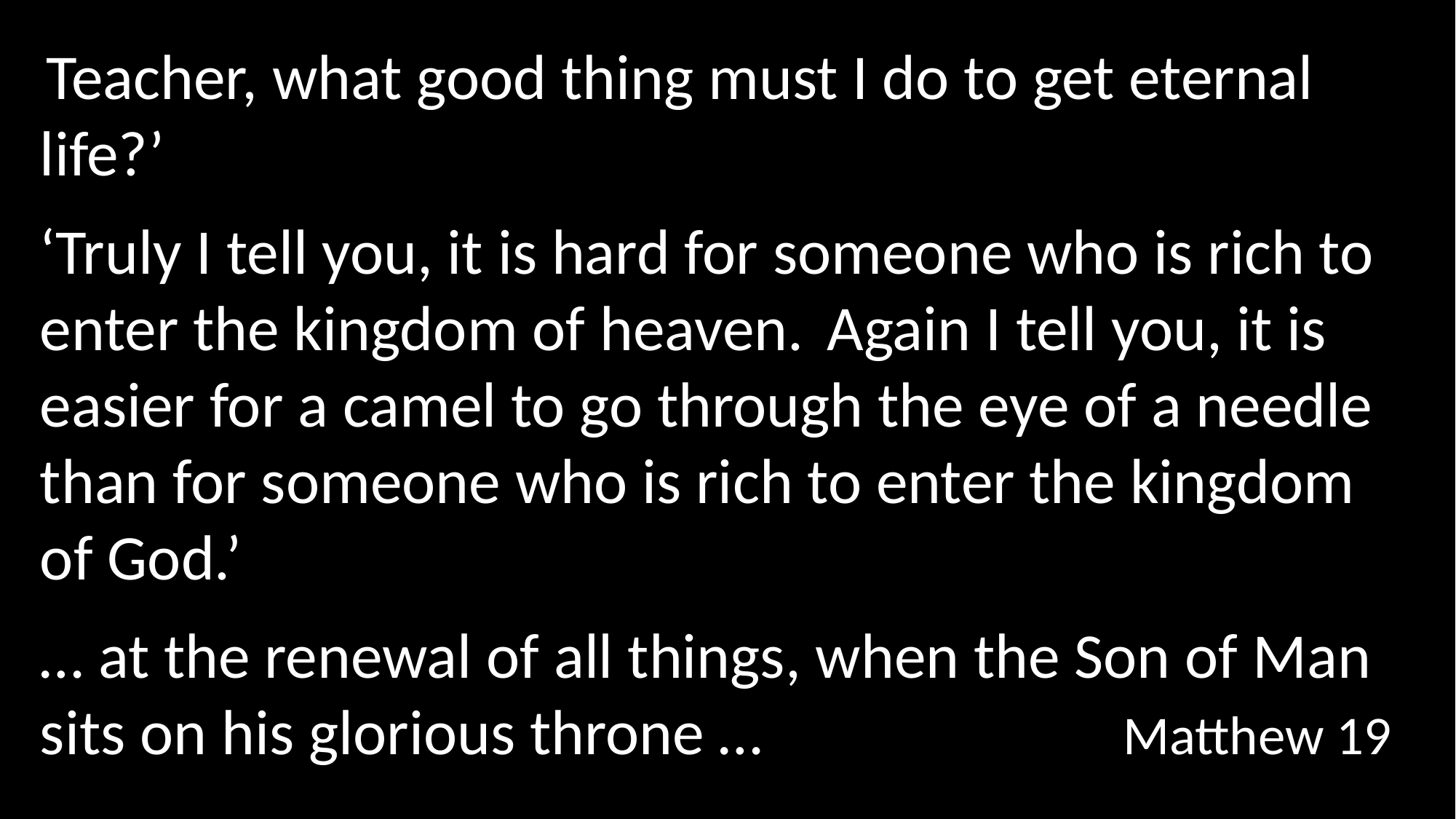

‘Teacher, what good thing must I do to get eternal life?’

‘Truly I tell you, it is hard for someone who is rich to enter the kingdom of heaven.  Again I tell you, it is easier for a camel to go through the eye of a needle than for someone who is rich to enter the kingdom of God.’

… at the renewal of all things, when the Son of Man sits on his glorious throne …			       Matthew 19